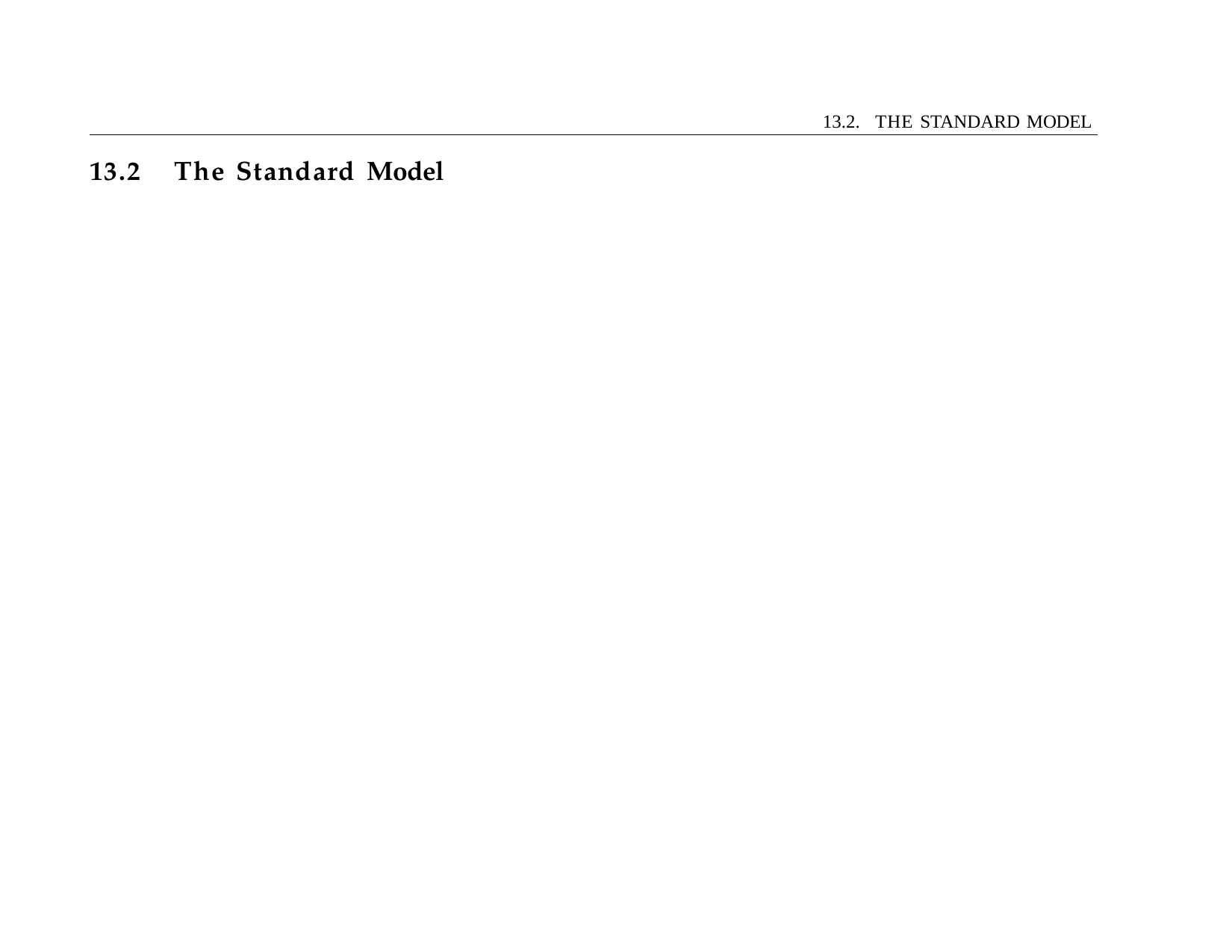

13.2.  THE STANDARD MODEL

13.2	The Standard Model